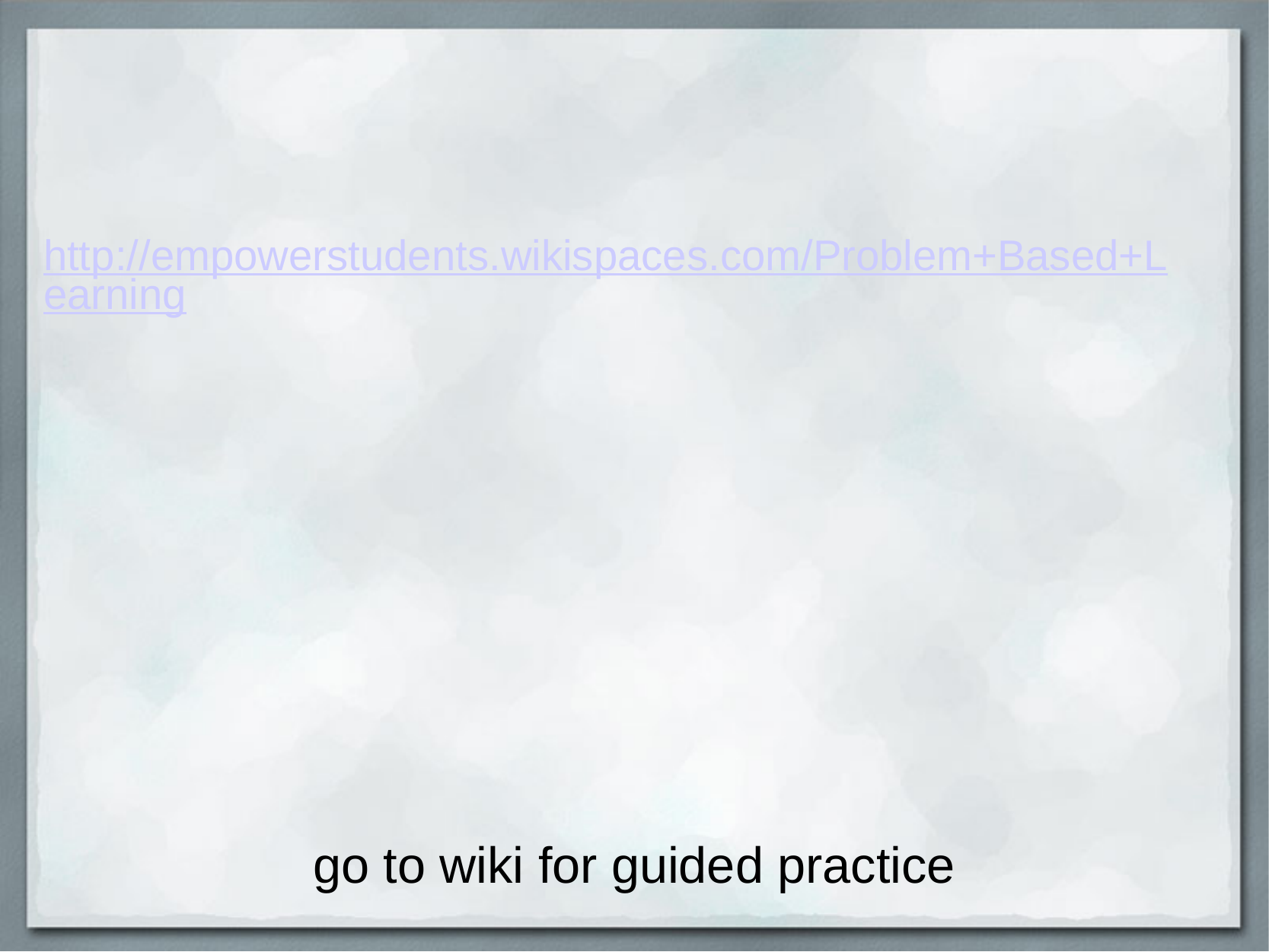

http://empowerstudents.wikispaces.com/Problem+Based+Learning
# go to wiki for guided practice